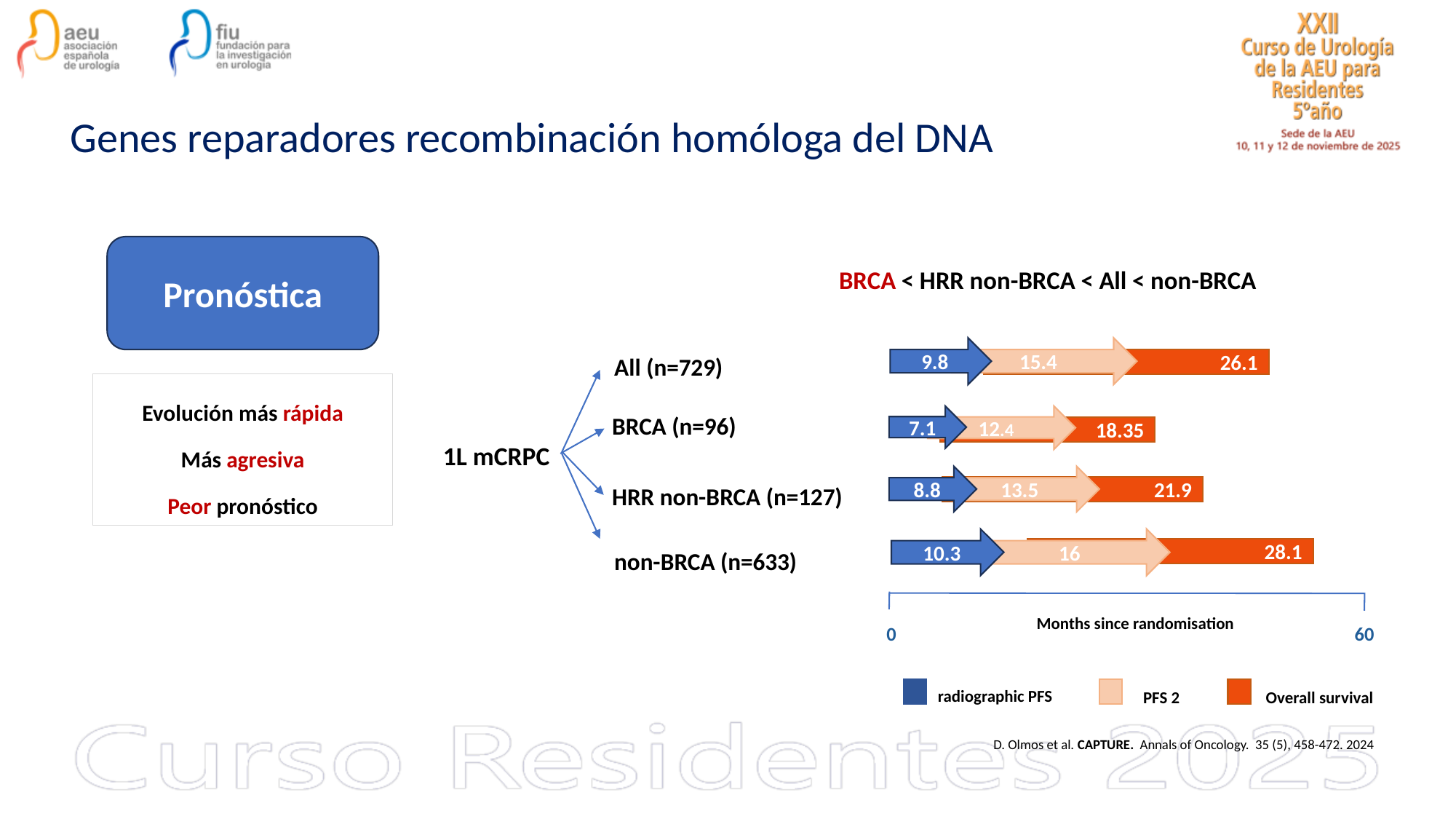

Genes reparadores recombinación homóloga del DNA
Pronóstica
BRCA < HRR non-BRCA < All < non-BRCA

All (n=729)

9.8
15.4
26.1
BRCA (n=96)

7.1
12.4
1L mCRPC

18.35
HRR non-BRCA (n=127)

8.8
13.5
21.9
non-BRCA (n=633)

10.3
16
28.1
Months since randomisation

0

60

radiographic PFS

PFS 2

Overall survival

D. Olmos et al. CAPTURE.  Annals of Oncology.  35 (5), 458-472. 2024

Evolución más rápida
Más agresiva
Peor pronóstico